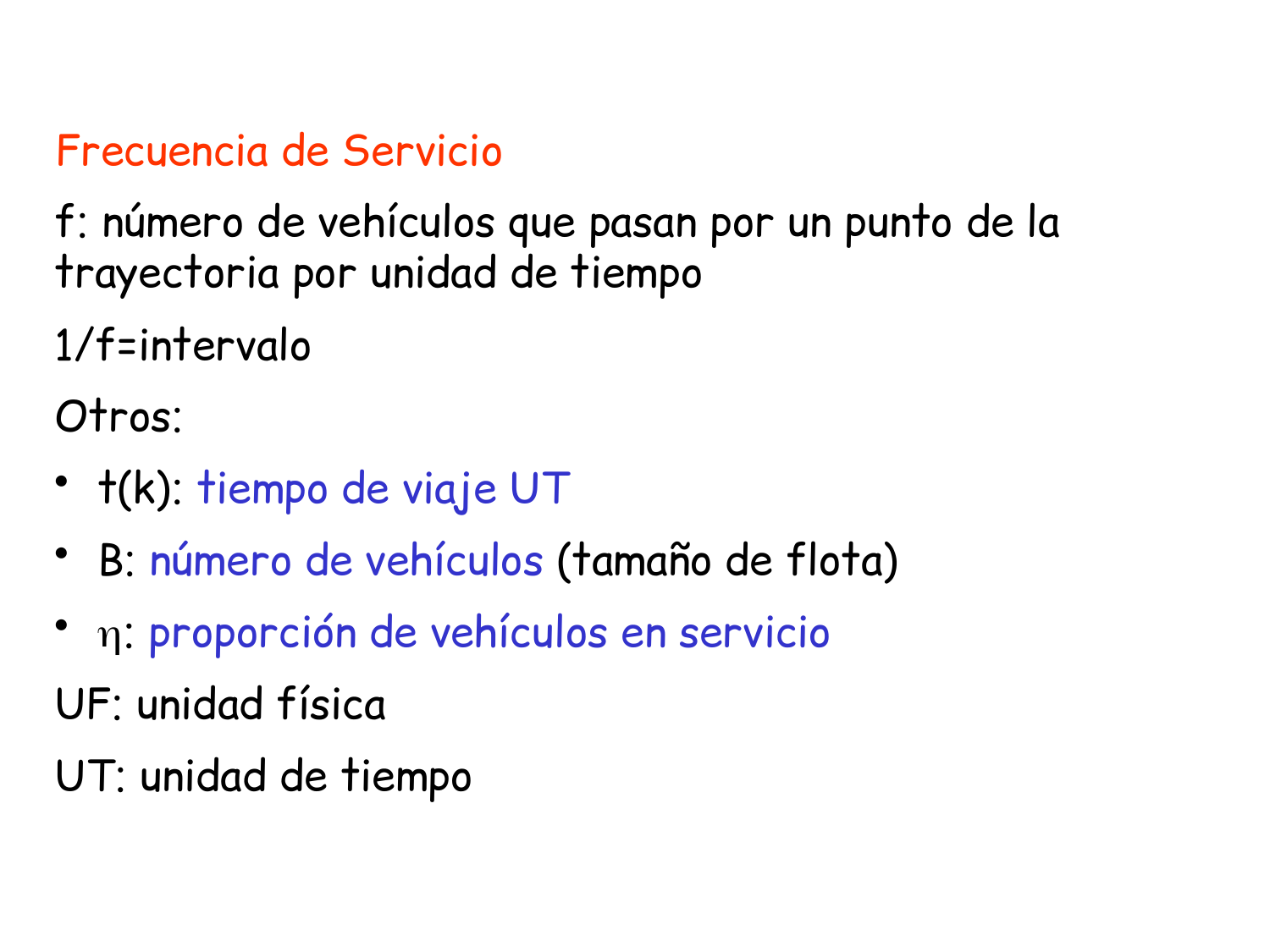

Frecuencia de Servicio
f: número de vehículos que pasan por un punto de la trayectoria por unidad de tiempo
1/f=intervalo
Otros:
 t(k): tiempo de viaje UT
 B: número de vehículos (tamaño de flota)
 η: proporción de vehículos en servicio
UF: unidad física
UT: unidad de tiempo